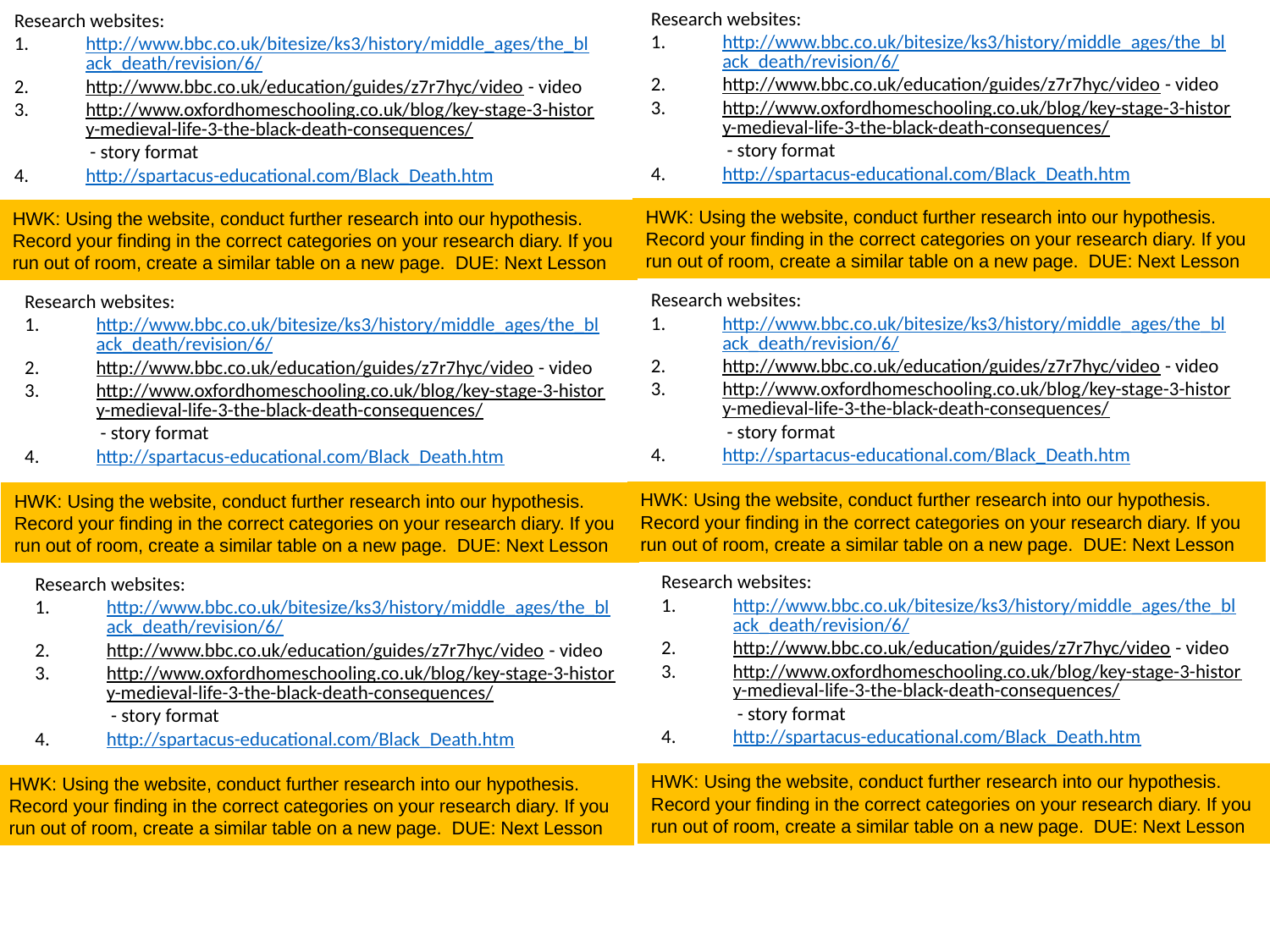

Research websites:
http://www.bbc.co.uk/bitesize/ks3/history/middle_ages/the_black_death/revision/6/
http://www.bbc.co.uk/education/guides/z7r7hyc/video - video
http://www.oxfordhomeschooling.co.uk/blog/key-stage-3-history-medieval-life-3-the-black-death-consequences/ - story format
http://spartacus-educational.com/Black_Death.htm
Research websites:
http://www.bbc.co.uk/bitesize/ks3/history/middle_ages/the_black_death/revision/6/
http://www.bbc.co.uk/education/guides/z7r7hyc/video - video
http://www.oxfordhomeschooling.co.uk/blog/key-stage-3-history-medieval-life-3-the-black-death-consequences/ - story format
http://spartacus-educational.com/Black_Death.htm
HWK: Using the website, conduct further research into our hypothesis. Record your finding in the correct categories on your research diary. If you run out of room, create a similar table on a new page.  DUE: Next Lesson
HWK: Using the website, conduct further research into our hypothesis. Record your finding in the correct categories on your research diary. If you run out of room, create a similar table on a new page.  DUE: Next Lesson
Research websites:
http://www.bbc.co.uk/bitesize/ks3/history/middle_ages/the_black_death/revision/6/
http://www.bbc.co.uk/education/guides/z7r7hyc/video - video
http://www.oxfordhomeschooling.co.uk/blog/key-stage-3-history-medieval-life-3-the-black-death-consequences/ - story format
http://spartacus-educational.com/Black_Death.htm
Research websites:
http://www.bbc.co.uk/bitesize/ks3/history/middle_ages/the_black_death/revision/6/
http://www.bbc.co.uk/education/guides/z7r7hyc/video - video
http://www.oxfordhomeschooling.co.uk/blog/key-stage-3-history-medieval-life-3-the-black-death-consequences/ - story format
http://spartacus-educational.com/Black_Death.htm
HWK: Using the website, conduct further research into our hypothesis. Record your finding in the correct categories on your research diary. If you run out of room, create a similar table on a new page.  DUE: Next Lesson
HWK: Using the website, conduct further research into our hypothesis. Record your finding in the correct categories on your research diary. If you run out of room, create a similar table on a new page.  DUE: Next Lesson
Research websites:
http://www.bbc.co.uk/bitesize/ks3/history/middle_ages/the_black_death/revision/6/
http://www.bbc.co.uk/education/guides/z7r7hyc/video - video
http://www.oxfordhomeschooling.co.uk/blog/key-stage-3-history-medieval-life-3-the-black-death-consequences/ - story format
http://spartacus-educational.com/Black_Death.htm
Research websites:
http://www.bbc.co.uk/bitesize/ks3/history/middle_ages/the_black_death/revision/6/
http://www.bbc.co.uk/education/guides/z7r7hyc/video - video
http://www.oxfordhomeschooling.co.uk/blog/key-stage-3-history-medieval-life-3-the-black-death-consequences/ - story format
http://spartacus-educational.com/Black_Death.htm
HWK: Using the website, conduct further research into our hypothesis. Record your finding in the correct categories on your research diary. If you run out of room, create a similar table on a new page.  DUE: Next Lesson
HWK: Using the website, conduct further research into our hypothesis. Record your finding in the correct categories on your research diary. If you run out of room, create a similar table on a new page.  DUE: Next Lesson